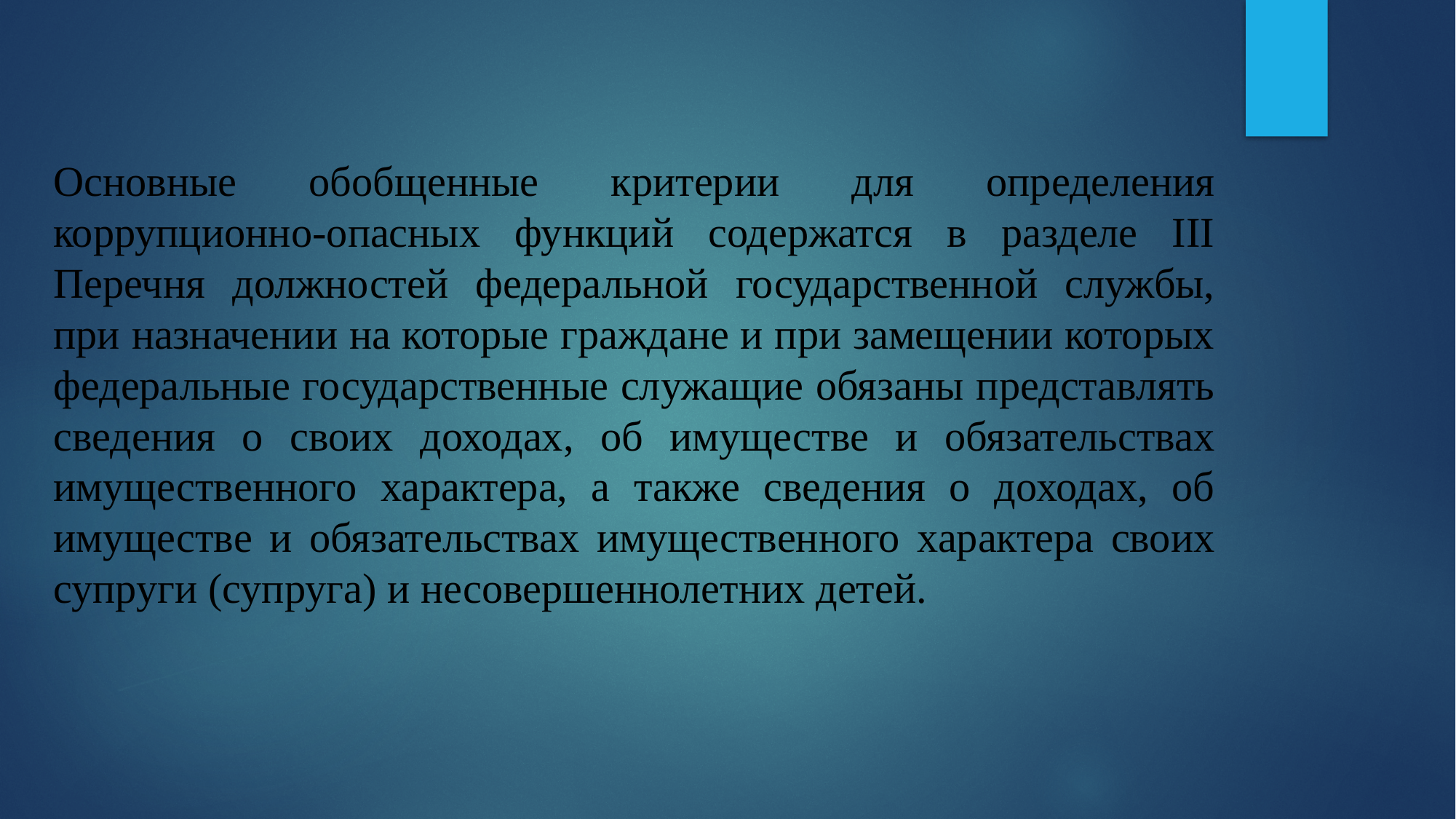

Основные обобщенные критерии для определения коррупционно-опасных функций содержатся в разделе III Перечня должностей федеральной государственной службы, при назначении на которые граждане и при замещении которых федеральные государственные служащие обязаны представлять сведения о своих доходах, об имуществе и обязательствах имущественного характера, а также сведения о доходах, об имуществе и обязательствах имущественного характера своих супруги (супруга) и несовершеннолетних детей.